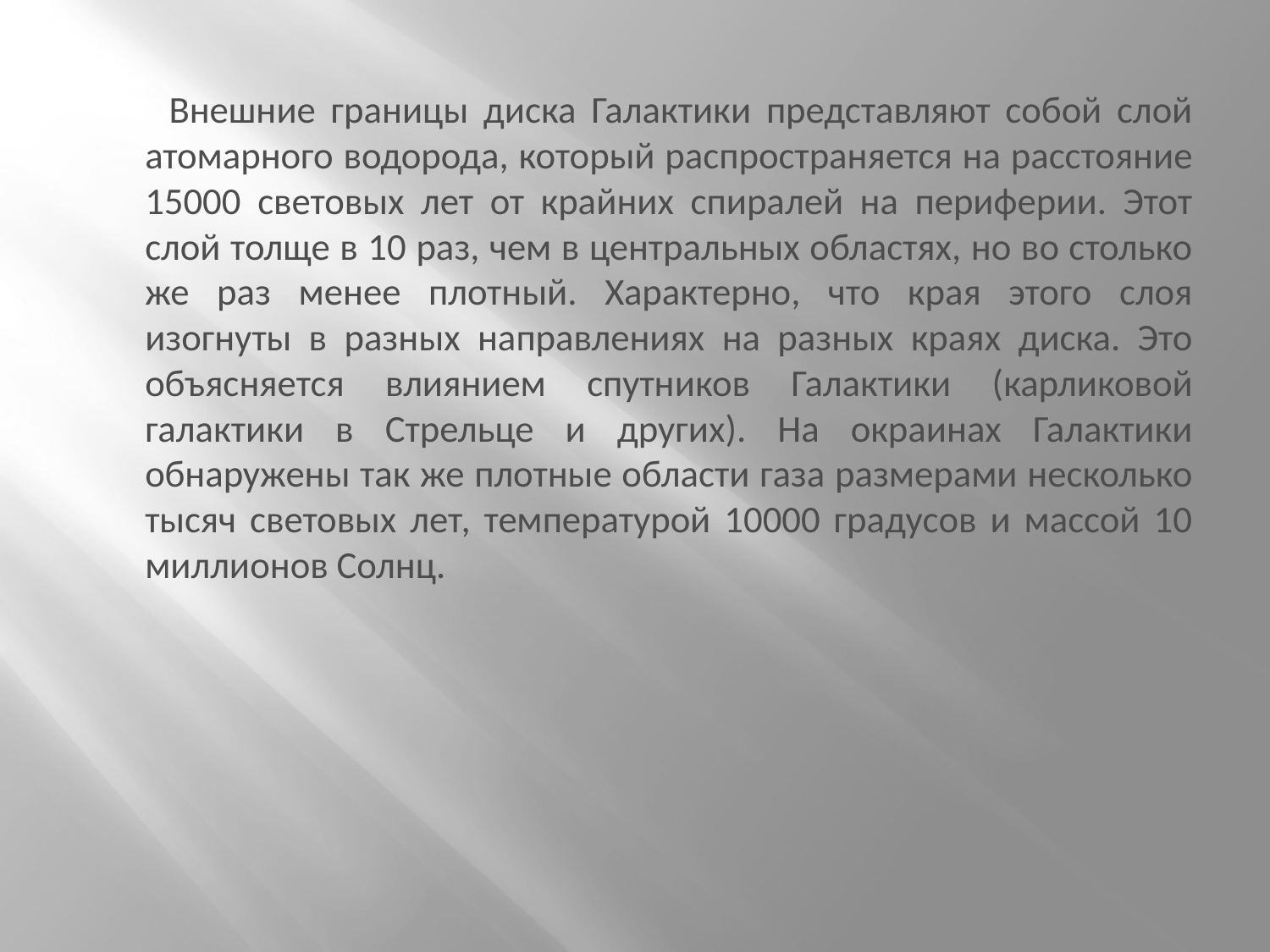

Внешние границы диска Галактики представляют собой слой атомарного водорода, который распространяется на расстояние 15000 световых лет от крайних спиралей на периферии. Этот слой толще в 10 раз, чем в центральных областях, но во столько же раз менее плотный. Характерно, что края этого слоя изогнуты в разных направлениях на разных краях диска. Это объясняется влиянием спутников Галактики (карликовой галактики в Стрельце и других). На окраинах Галактики обнаружены так же плотные области газа размерами несколько тысяч световых лет, температурой 10000 градусов и массой 10 миллионов Солнц.